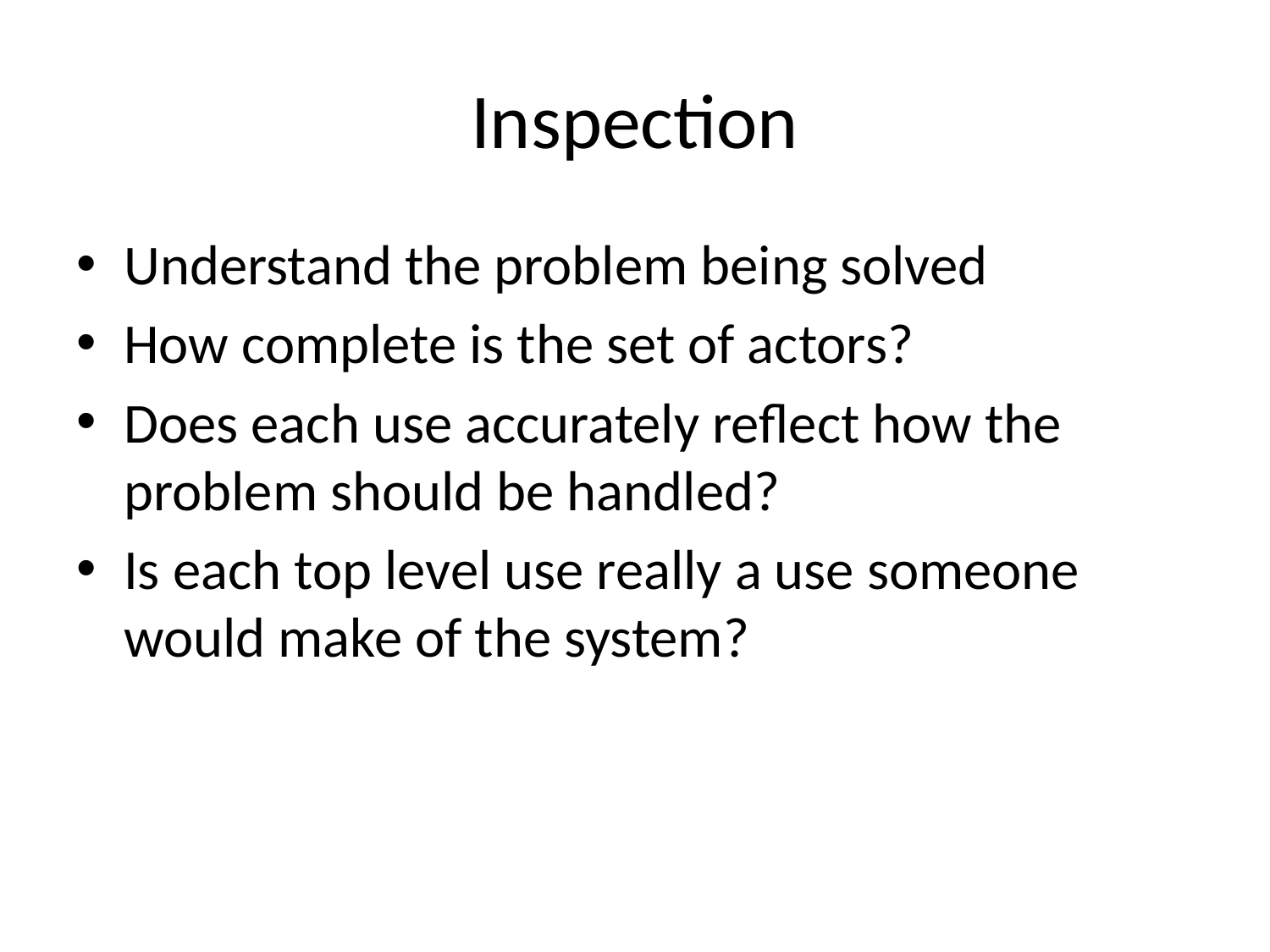

# Inspection
Understand the problem being solved
How complete is the set of actors?
Does each use accurately reflect how the problem should be handled?
Is each top level use really a use someone would make of the system?